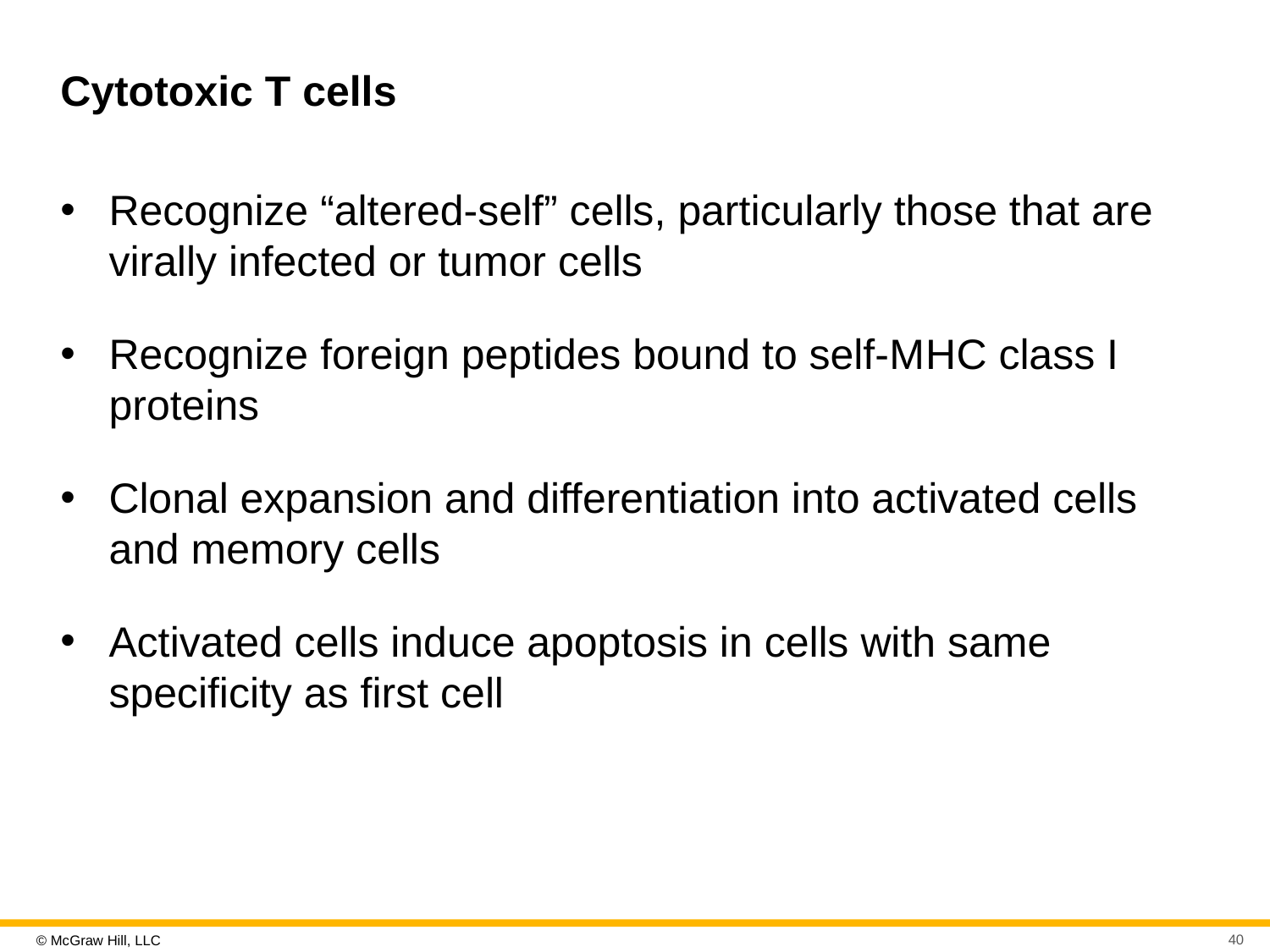

# Cytotoxic T cells
Recognize “altered-self” cells, particularly those that are virally infected or tumor cells
Recognize foreign peptides bound to self-M H C class I proteins
Clonal expansion and differentiation into activated cells and memory cells
Activated cells induce apoptosis in cells with same specificity as first cell
40